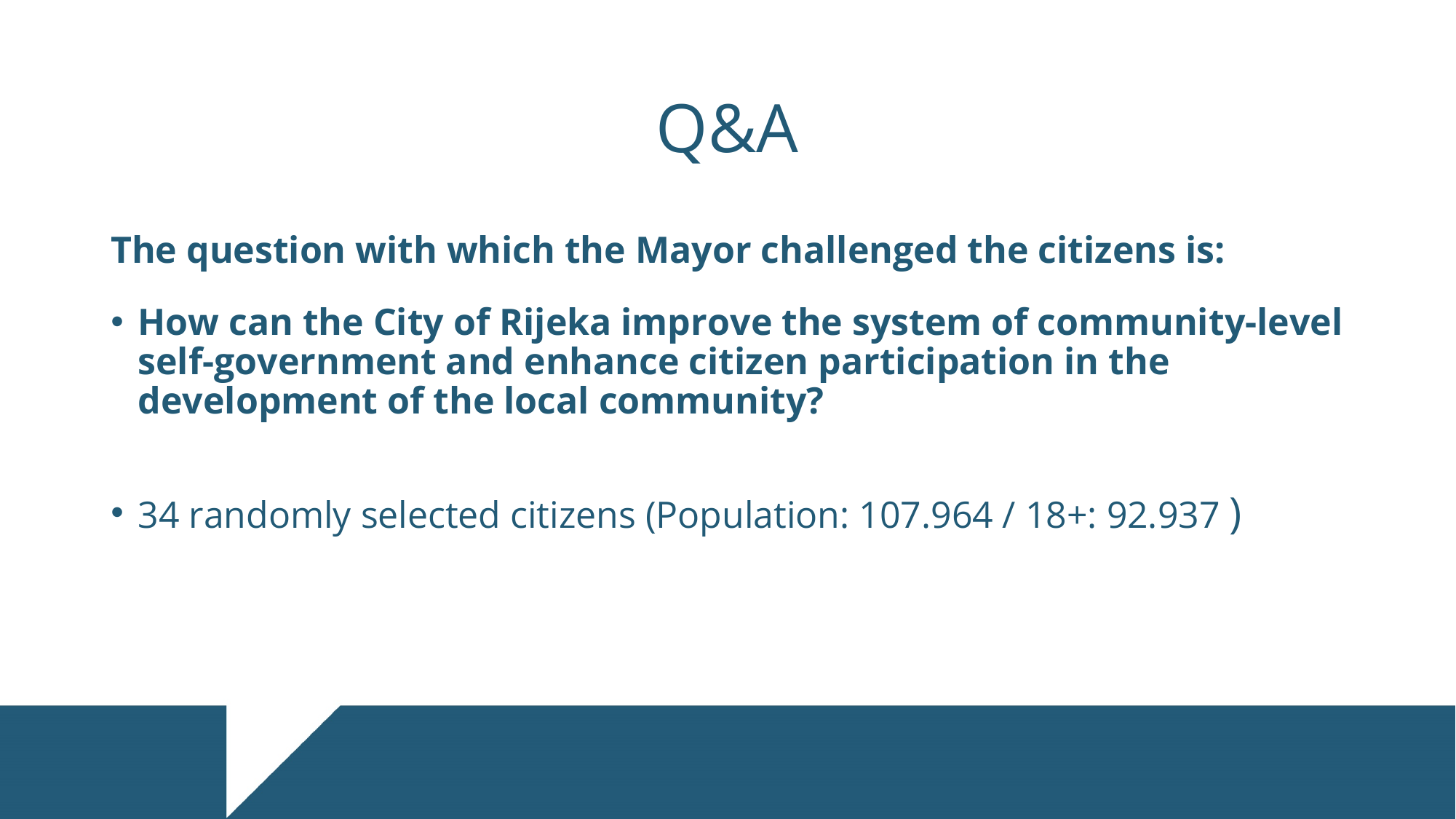

Q&A
The question with which the Mayor challenged the citizens is:
How can the City of Rijeka improve the system of community-level self-government and enhance citizen participation in the development of the local community?

34 randomly selected citizens (Population: 107.964 / 18+: 92.937 )